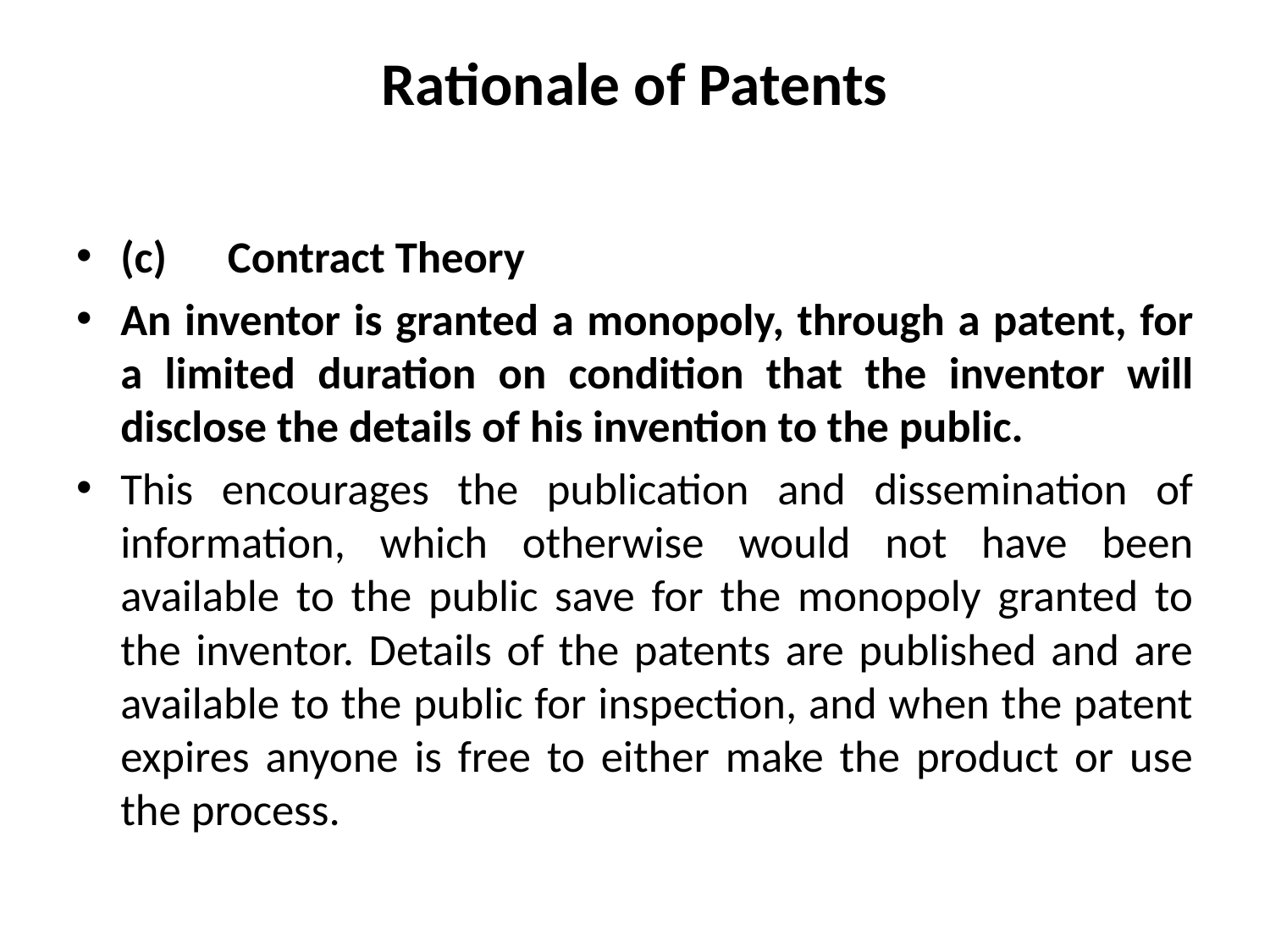

# Rationale of Patents
(c)      Contract Theory
An inventor is granted a monopoly, through a patent, for a limited duration on condition that the inventor will disclose the details of his invention to the public.
This encourages the publication and dissemination of information, which otherwise would not have been available to the public save for the monopoly granted to the inventor. Details of the patents are published and are available to the public for inspection, and when the patent expires anyone is free to either make the product or use the process.